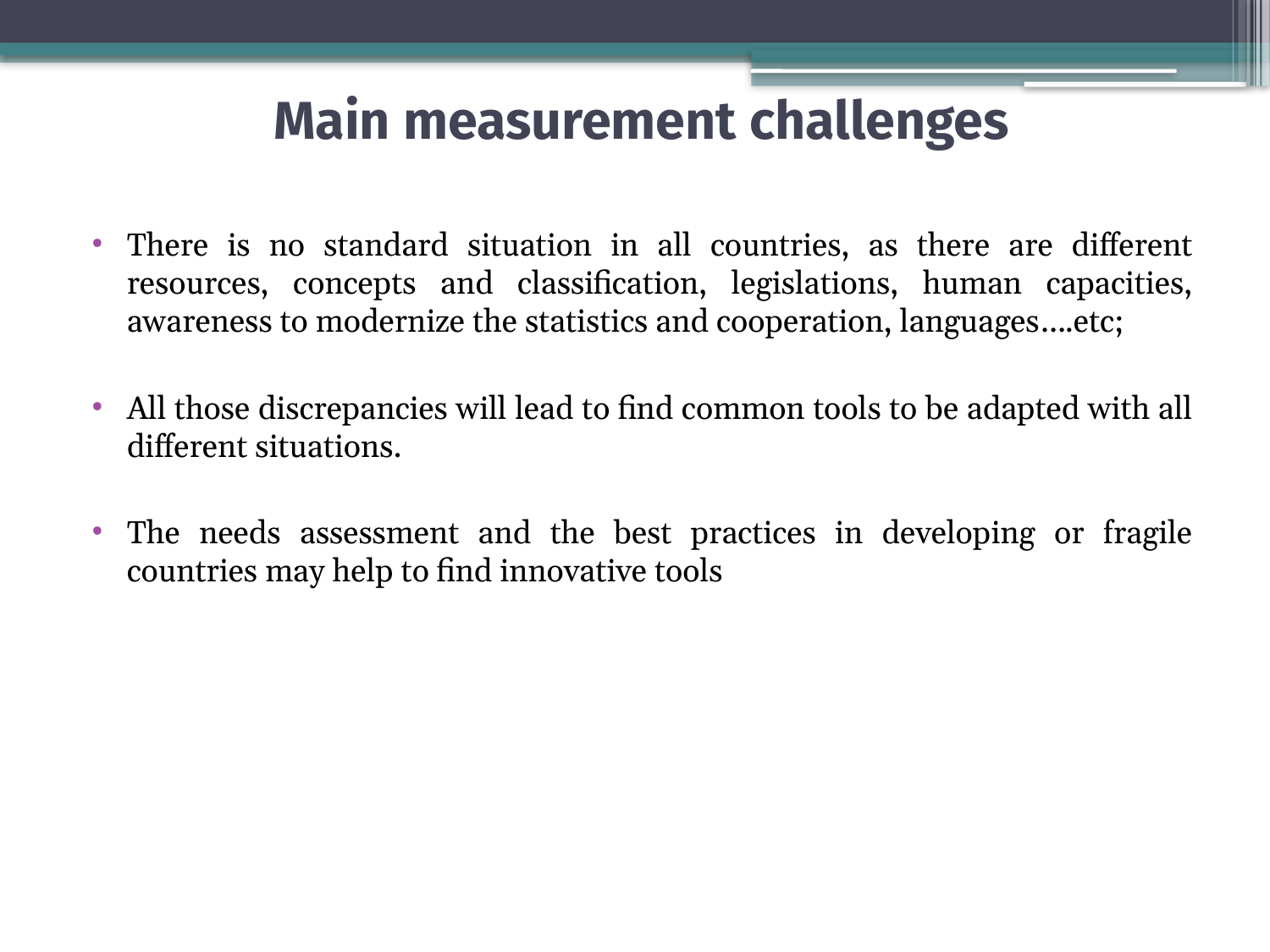

# Main measurement challenges
There is no standard situation in all countries, as there are different resources, concepts and classification, legislations, human capacities, awareness to modernize the statistics and cooperation, languages….etc;

All those discrepancies will lead to find common tools to be adapted with all different situations.

The needs assessment and the best practices in developing or fragile countries may help to find innovative tools